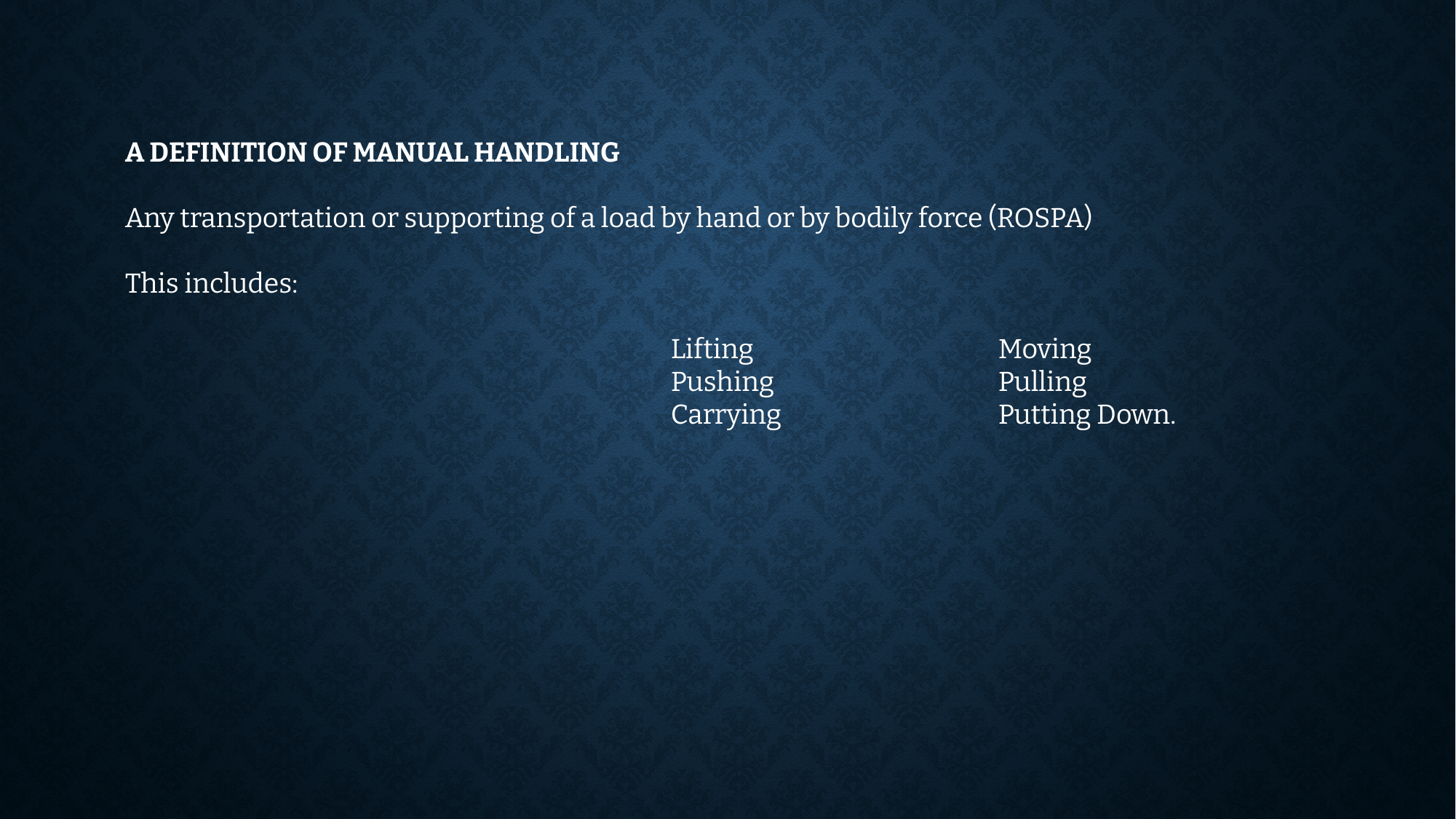

A DEFINITION OF MANUAL HANDLING

Any transportation or supporting of a load by hand or by bodily force (ROSPA)

This includes:

					Lifting			Moving
					Pushing			Pulling
					Carrying		Putting Down.